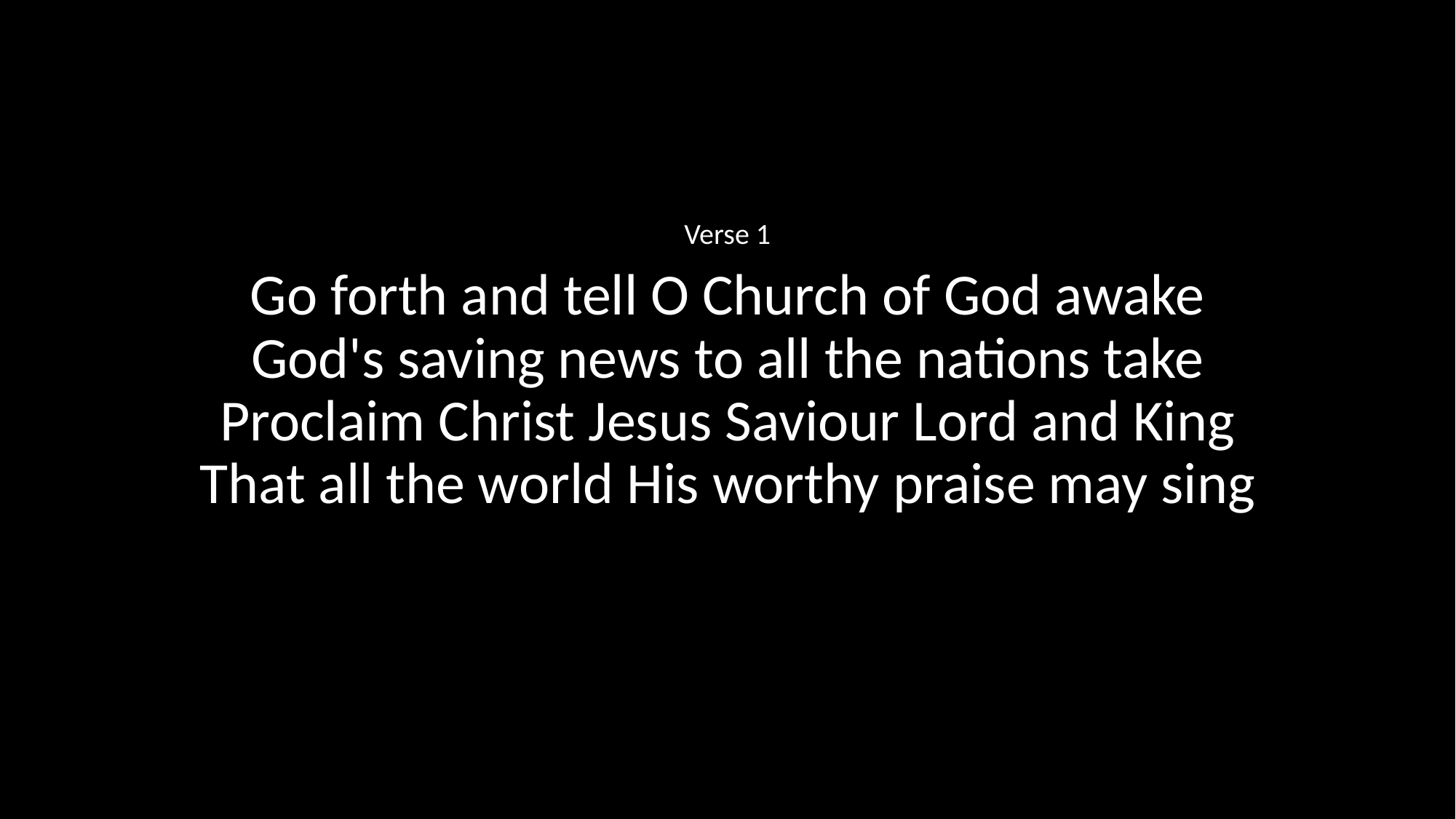

Verse 1
Go forth and tell O Church of God awake
God's saving news to all the nations take
Proclaim Christ Jesus Saviour Lord and King
That all the world His worthy praise may sing